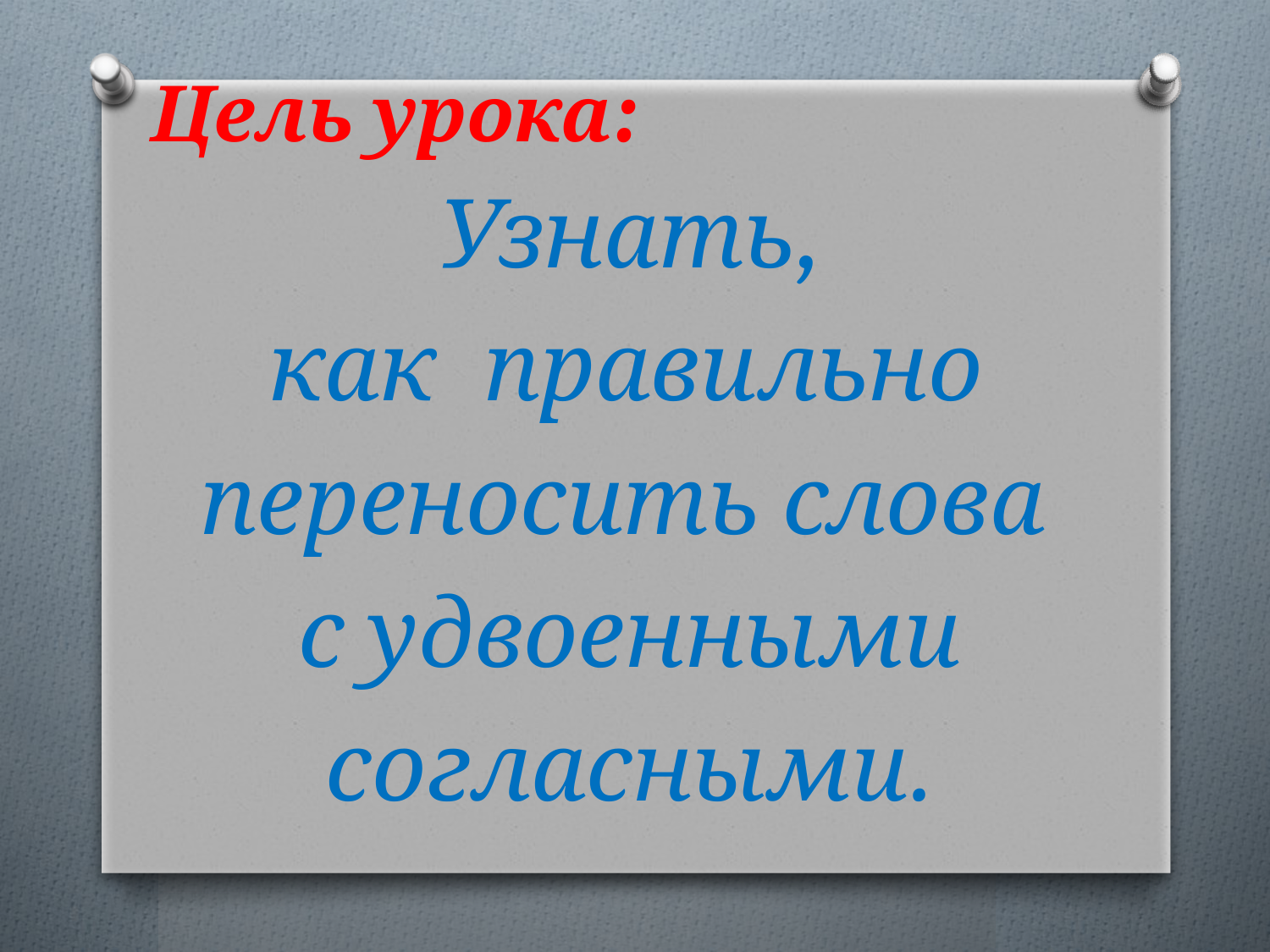

Цель урока:
Узнать,
       как  правильно
    переносить слова
 с удвоенными
согласными.